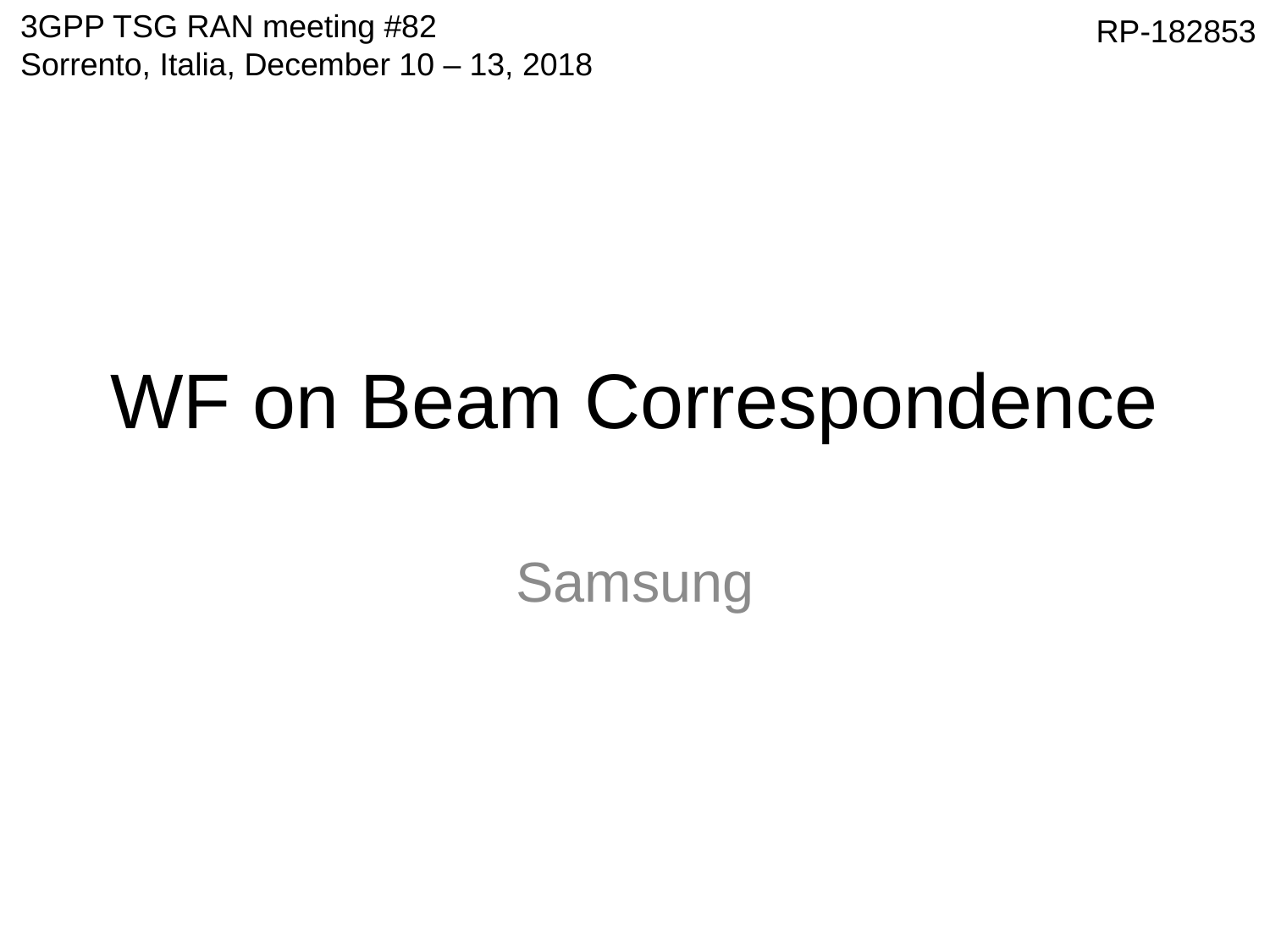

3GPP TSG RAN meeting #82
Sorrento, Italia, December 10 – 13, 2018
RP-182853
# WF on Beam Correspondence
Samsung